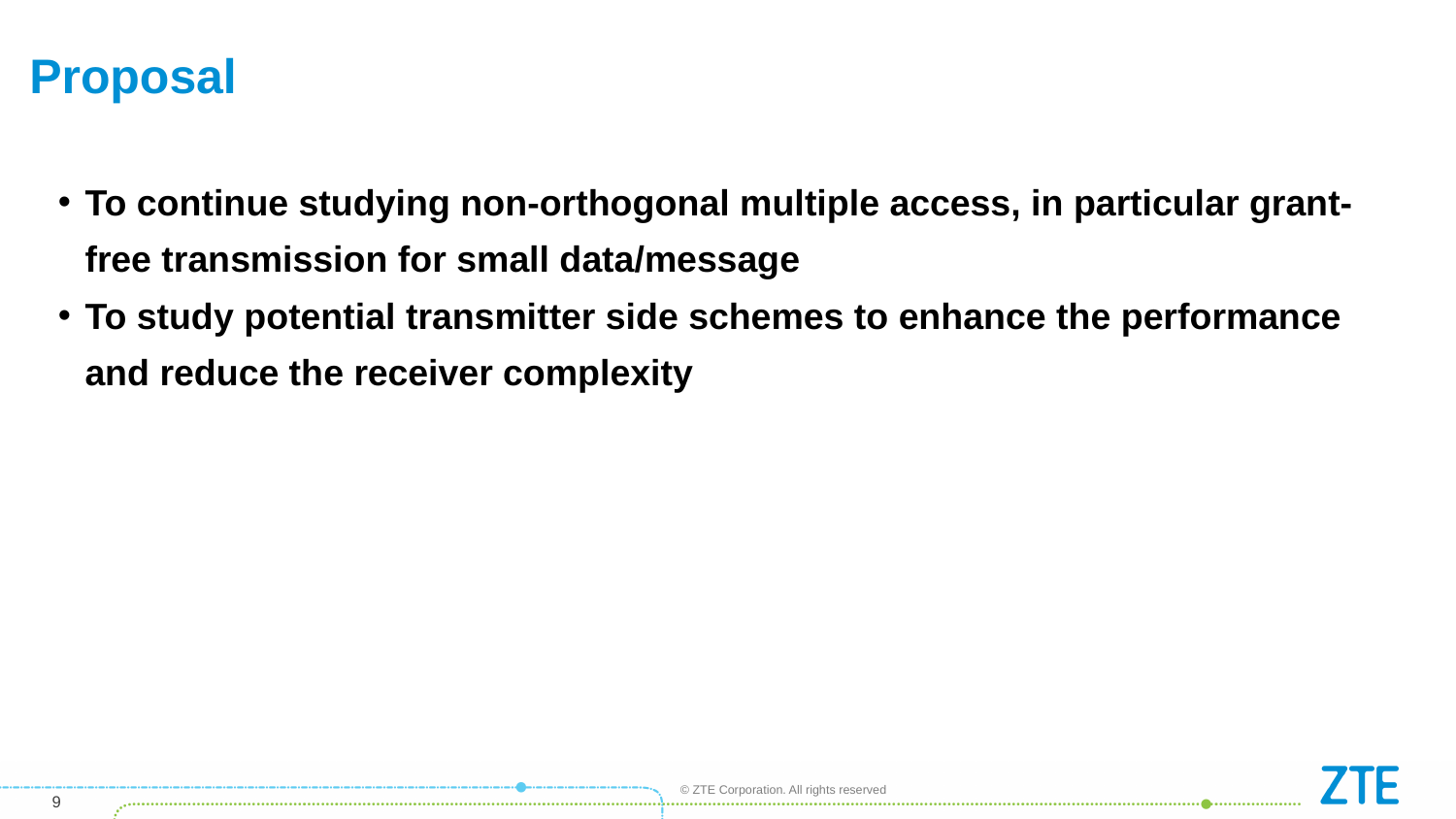

# Proposal
To continue studying non-orthogonal multiple access, in particular grant-free transmission for small data/message
To study potential transmitter side schemes to enhance the performance and reduce the receiver complexity